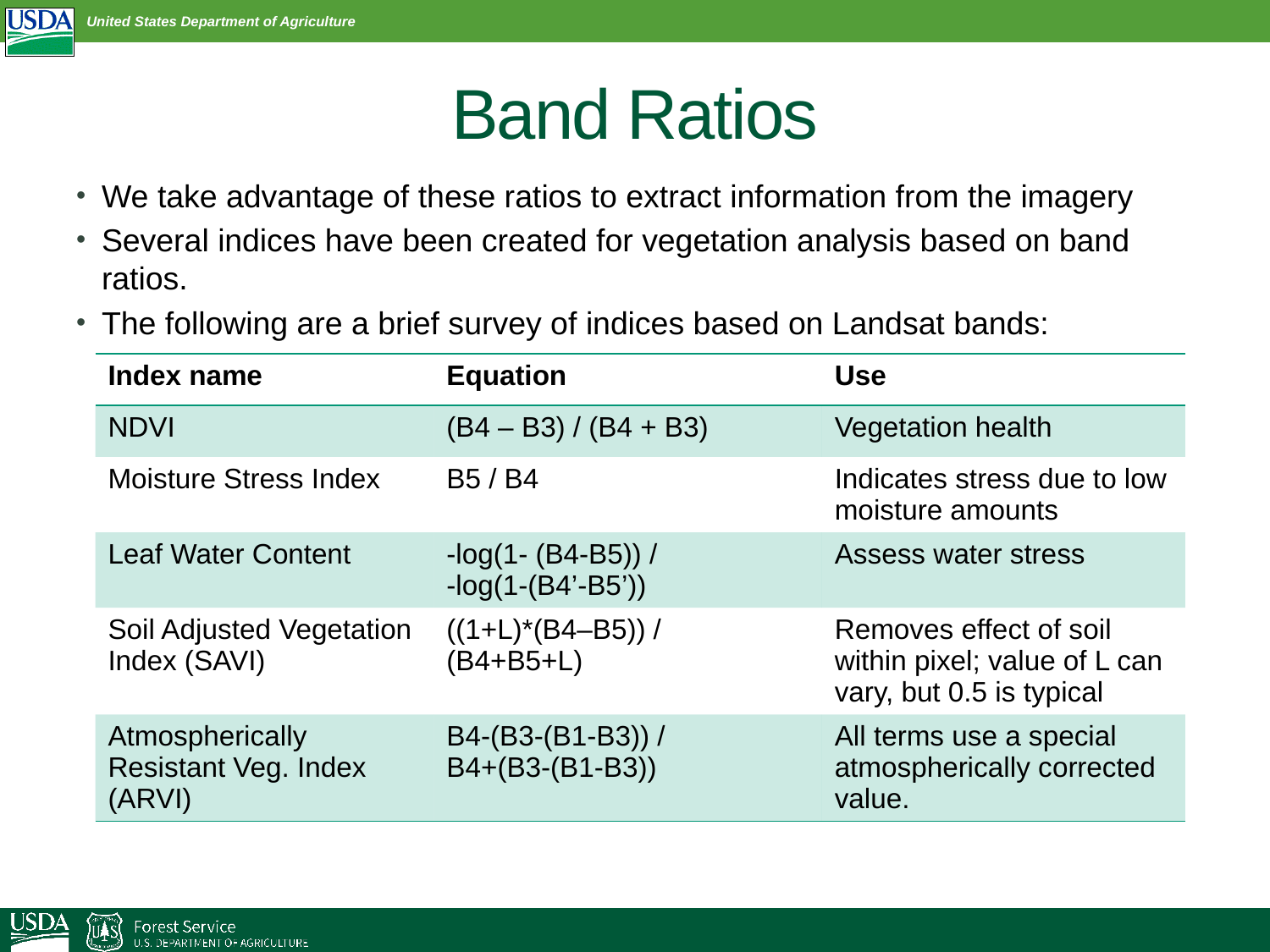

# Band Ratios
We take advantage of these ratios to extract information from the imagery
Several indices have been created for vegetation analysis based on band ratios.
The following are a brief survey of indices based on Landsat bands:
| Index name | Equation | Use |
| --- | --- | --- |
| NDVI | (B4 – B3) / (B4 + B3) | Vegetation health |
| Moisture Stress Index | B5 / B4 | Indicates stress due to low moisture amounts |
| Leaf Water Content | -log(1- (B4-B5)) / -log(1-(B4’-B5’)) | Assess water stress |
| Soil Adjusted Vegetation Index (SAVI) | ((1+L)\*(B4–B5)) / (B4+B5+L) | Removes effect of soil within pixel; value of L can vary, but 0.5 is typical |
| Atmospherically Resistant Veg. Index (ARVI) | B4-(B3-(B1-B3)) / B4+(B3-(B1-B3)) | All terms use a special atmospherically corrected value. |
B4’ and B5’ indicate response when leaves are at max water content